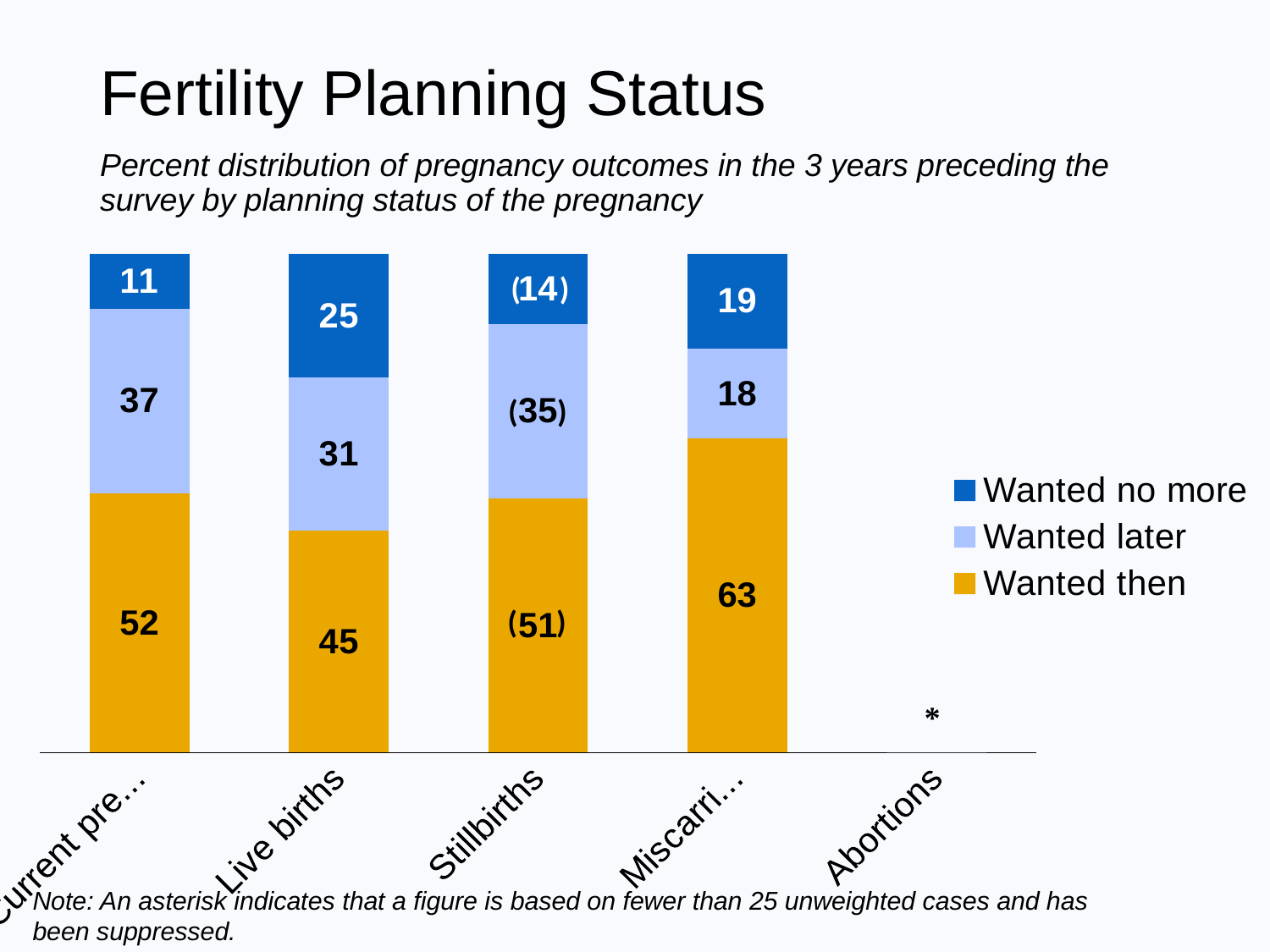

# Fertility Planning Status

### Chart

| Category | Wanted then | Wanted later | Wanted no more |
|---|---|---|---|
| Current pregnancies | 52.0 | 37.0 | 11.0 |
| Live births | 45.0 | 31.0 | 25.0 |
| Stillbirths | 51.0 | 35.0 | 14.0 |
| Miscarriages | 63.0 | 18.0 | 19.0 |
| Abortions | 0.0 | 0.0 | 0.0 |
Percent distribution of pregnancy outcomes in the 3 years preceding the survey by planning status of the pregnancy
Note: An asterisk indicates that a figure is based on fewer than 25 unweighted cases and has been suppressed.